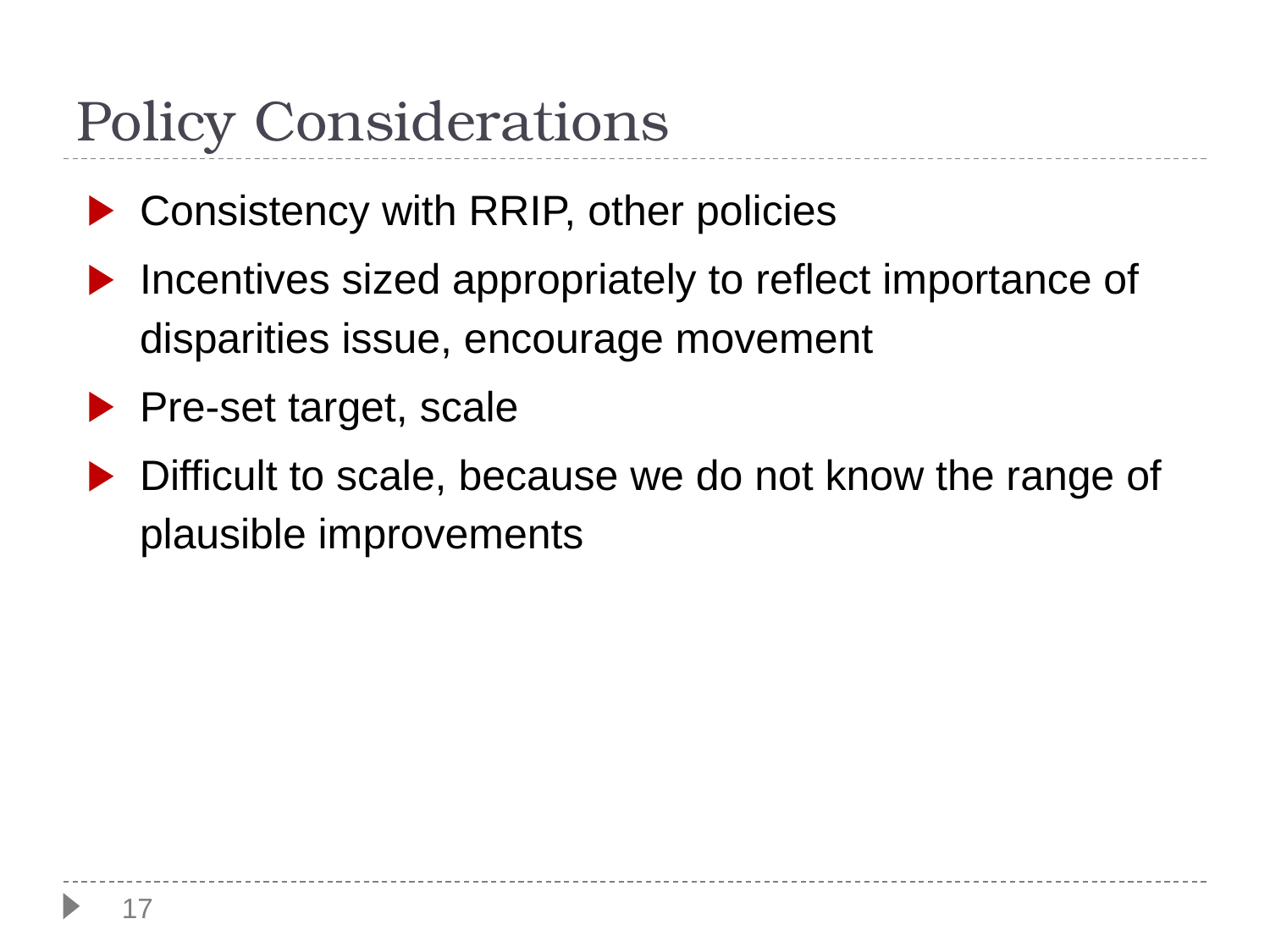

# Policy Considerations
Consistency with RRIP, other policies
Incentives sized appropriately to reflect importance of disparities issue, encourage movement
Pre-set target, scale
Difficult to scale, because we do not know the range of plausible improvements